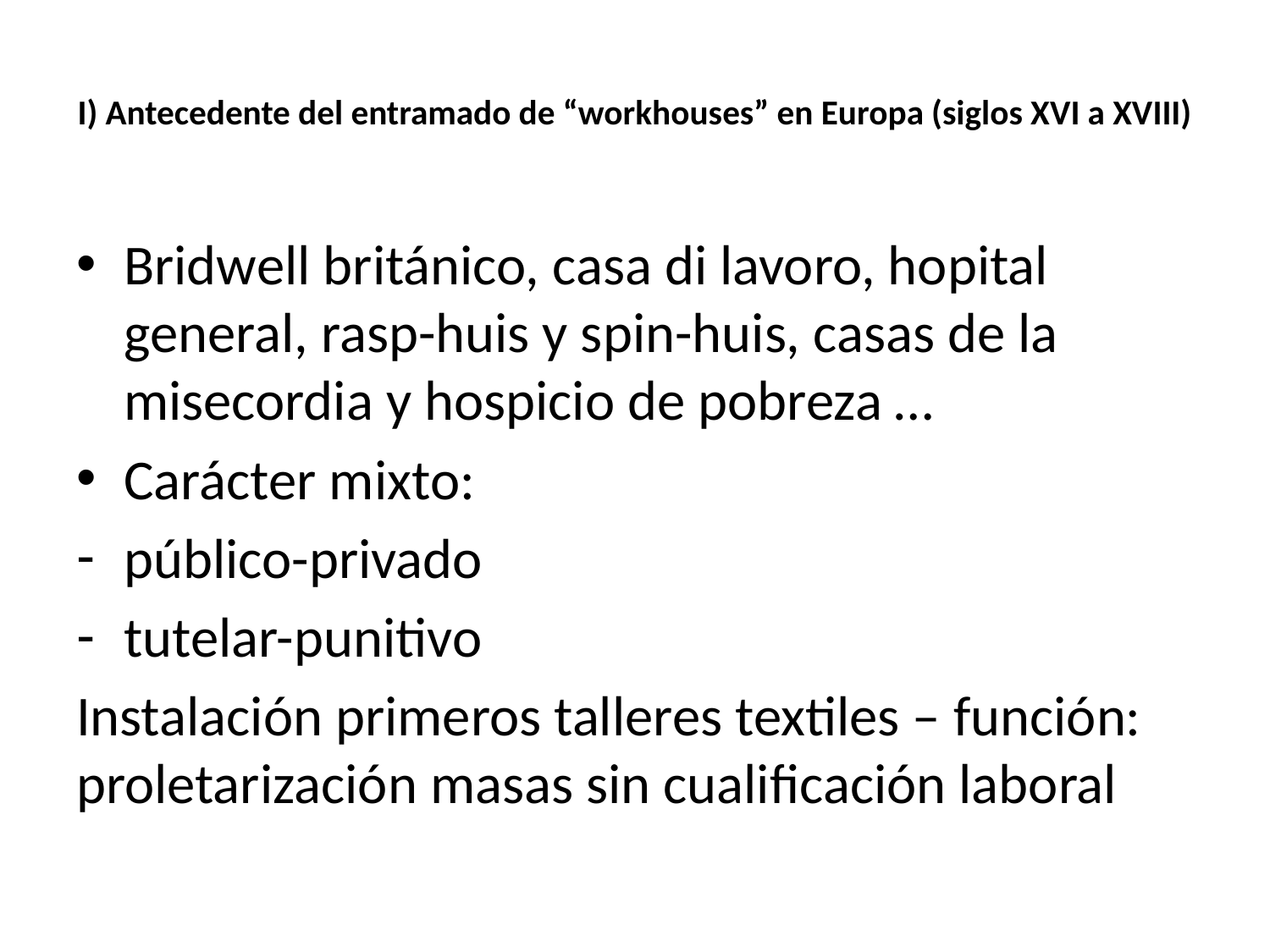

# I) Antecedente del entramado de “workhouses” en Europa (siglos XVI a XVIII)
Bridwell británico, casa di lavoro, hopital general, rasp-huis y spin-huis, casas de la misecordia y hospicio de pobreza …
Carácter mixto:
público-privado
tutelar-punitivo
Instalación primeros talleres textiles – función: proletarización masas sin cualificación laboral